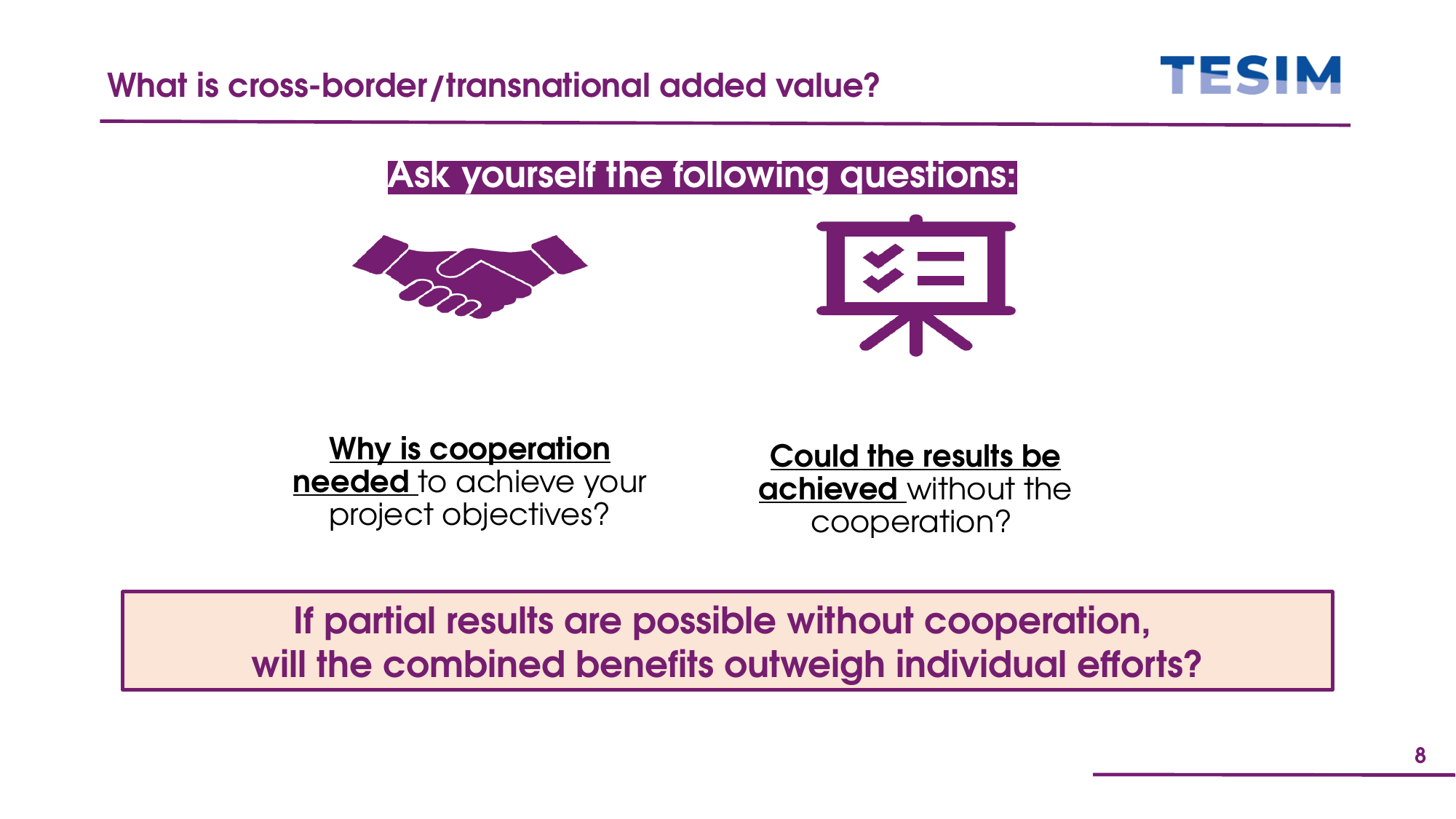

What is cross-border/transnational added value?

Ask yourself the following questions:
Why is cooperation needed to achieve your project objectives?
Could the results be achieved without the cooperation?
If partial results are possible without cooperation,
will the combined benefits outweigh individual efforts?